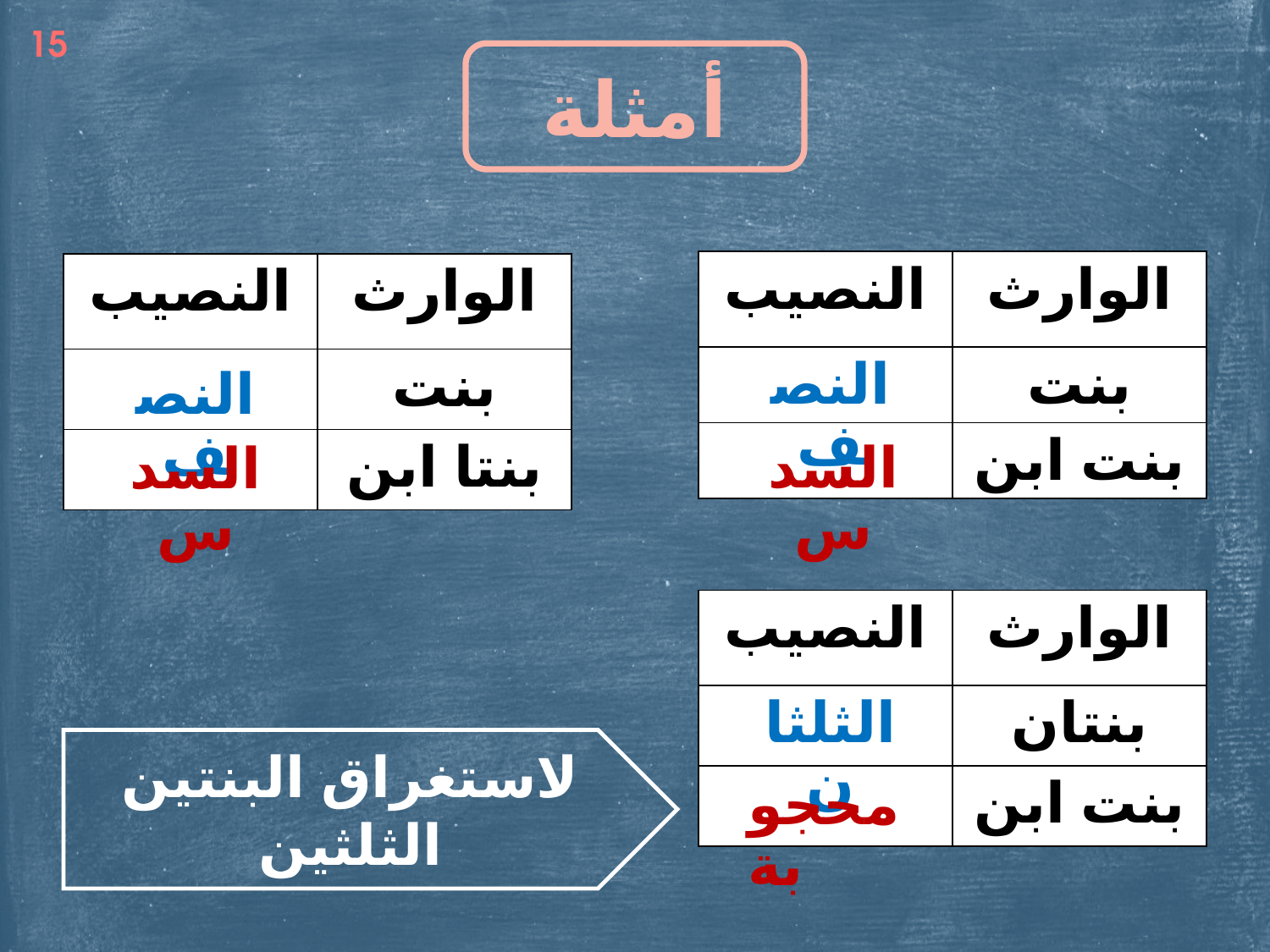

15
أمثلة
| النصيب | الوارث |
| --- | --- |
|  | بنت |
|  | بنت ابن |
| النصيب | الوارث |
| --- | --- |
|  | بنت |
|  | بنتا ابن |
النصف
النصف
السدس
السدس
| النصيب | الوارث |
| --- | --- |
|  | بنتان |
|  | بنت ابن |
الثلثان
لاستغراق البنتين الثلثين
محجوبة